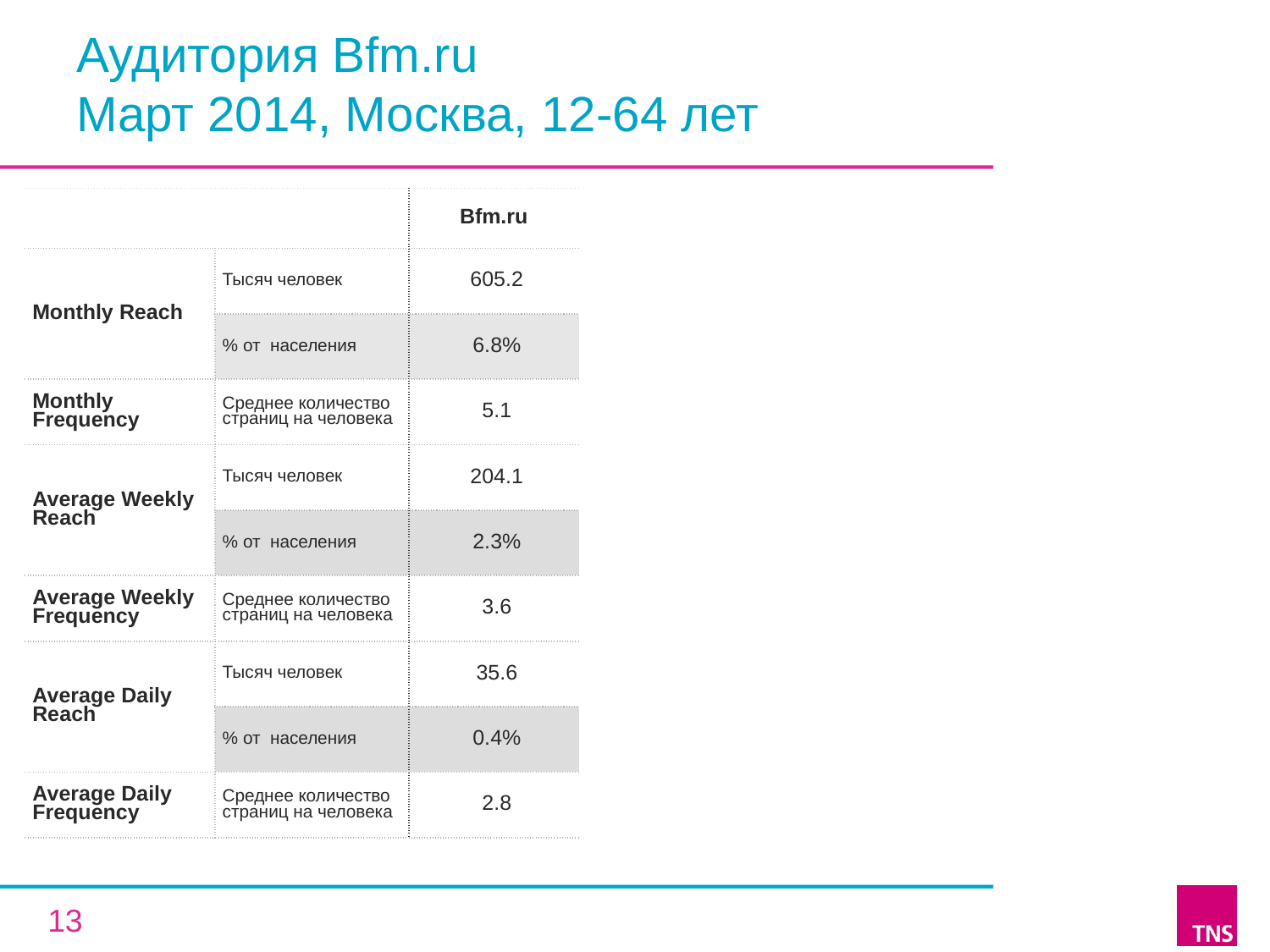

# Аудитория Bfm.ru Март 2014, Москва, 12-64 лет
|  |  | Bfm.ru |
| --- | --- | --- |
| Monthly Reach | Тысяч человек | 605.2 |
|  | % от населения | 6.8% |
| Monthly Frequency | Среднее количество страниц на человека | 5.1 |
| Average Weekly Reach | Тысяч человек | 204.1 |
|  | % от населения | 2.3% |
| Average Weekly Frequency | Среднее количество страниц на человека | 3.6 |
| Average Daily Reach | Тысяч человек | 35.6 |
|  | % от населения | 0.4% |
| Average Daily Frequency | Среднее количество страниц на человека | 2.8 |

13